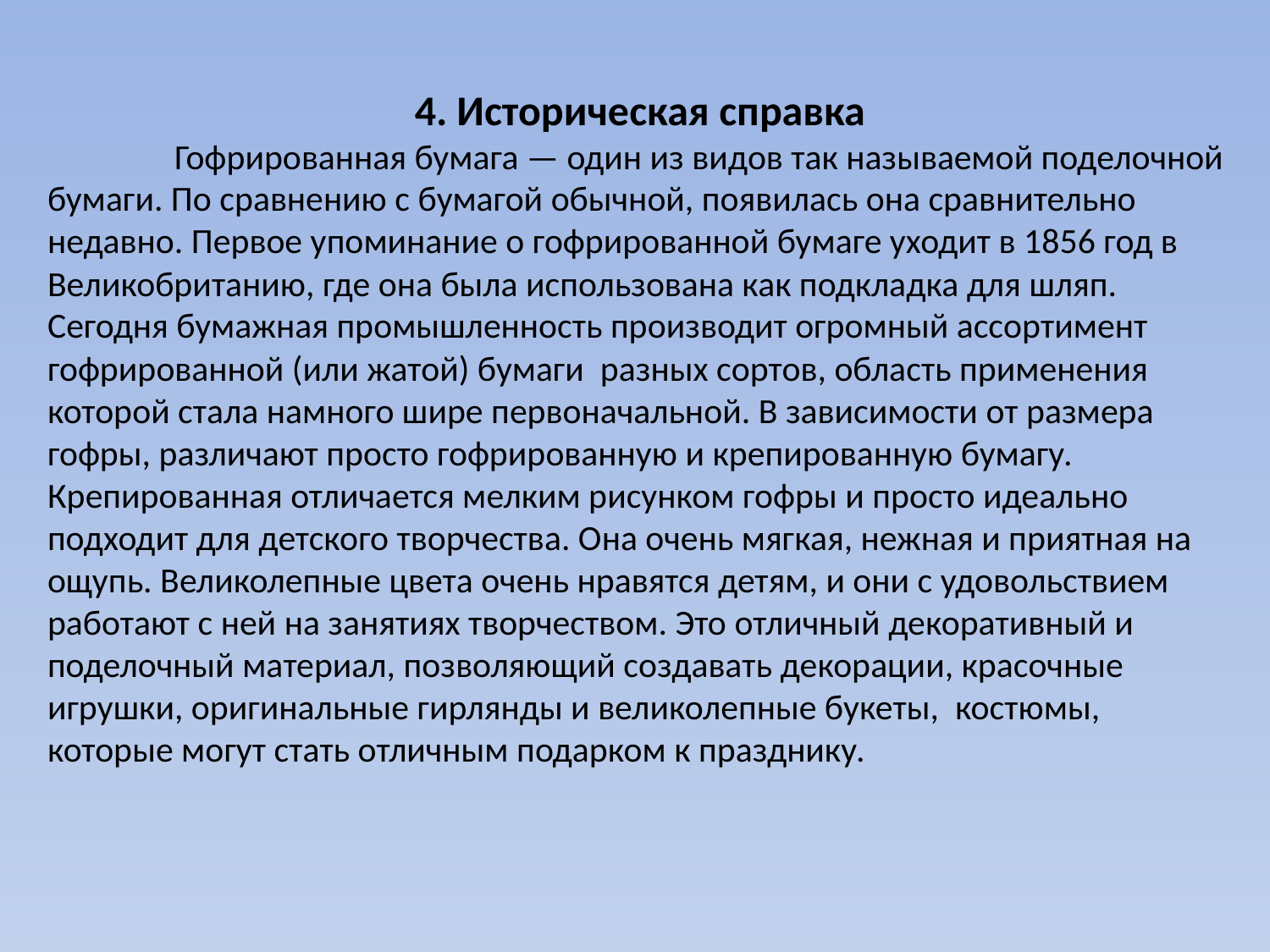

4. Историческая справка
	Гофрированная бумага — один из видов так называемой поделочной бумаги. По сравнению с бумагой обычной, появилась она сравнительно недавно. Первое упоминание о гофрированной бумаге уходит в 1856 год в Великобританию, где она была использована как подкладка для шляп. Сегодня бумажная промышленность производит огромный ассортимент гофрированной (или жатой) бумаги  разных сортов, область применения которой стала намного шире первоначальной. В зависимости от размера гофры, различают просто гофрированную и крепированную бумагу. Крепированная отличается мелким рисунком гофры и просто идеально подходит для детского творчества. Она очень мягкая, нежная и приятная на ощупь. Великолепные цвета очень нравятся детям, и они с удовольствием работают с ней на занятиях творчеством. Это отличный декоративный и поделочный материал, позволяющий создавать декорации, красочные игрушки, оригинальные гирлянды и великолепные букеты,  костюмы, которые могут стать отличным подарком к празднику.